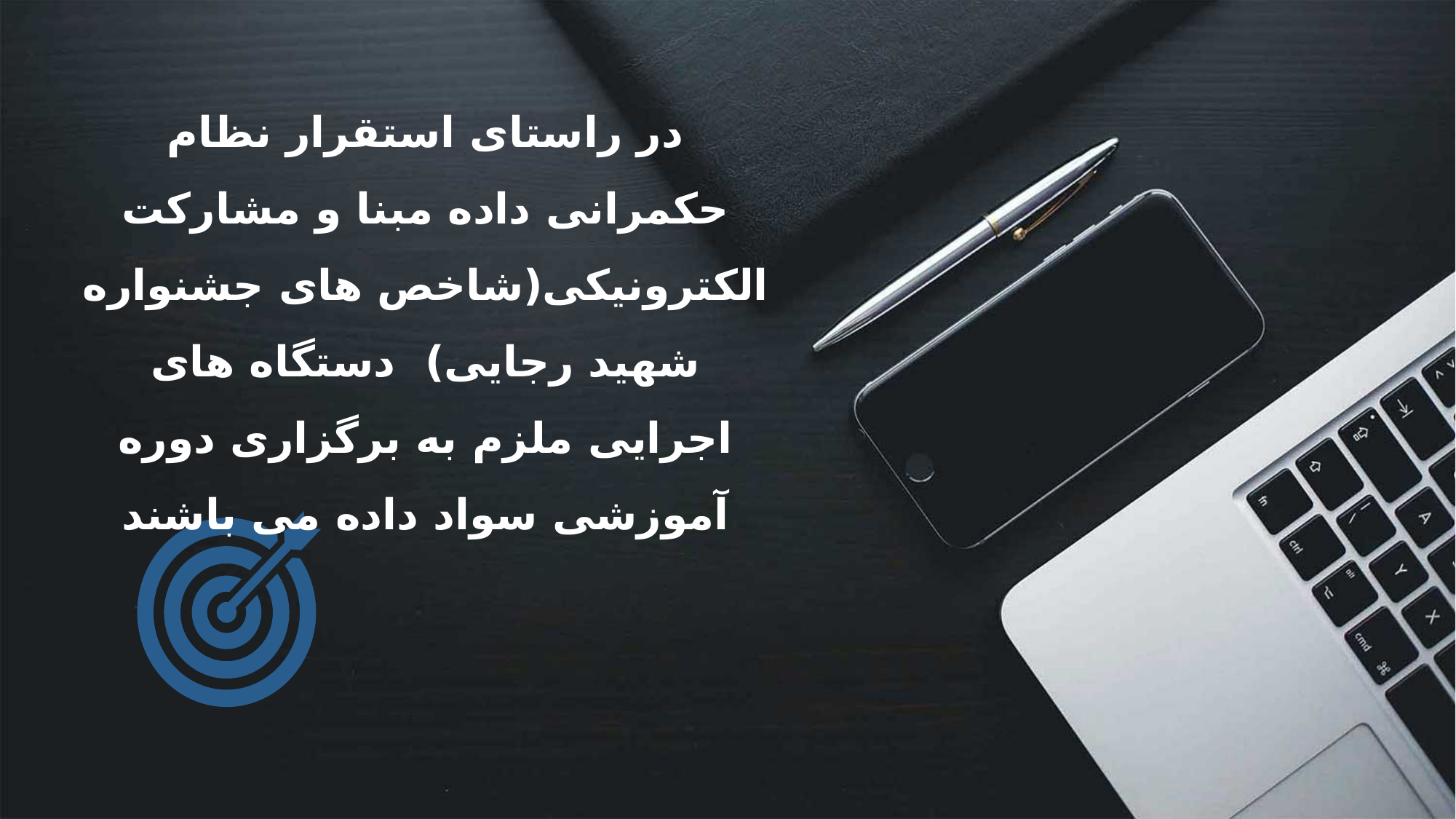

در راستای استقرار نظام حکمرانی داده مبنا و مشارکت الکترونیکی(شاخص های جشنواره شهید رجایی)  دستگاه های اجرایی ملزم به برگزاری دوره آموزشی سواد داده می باشند